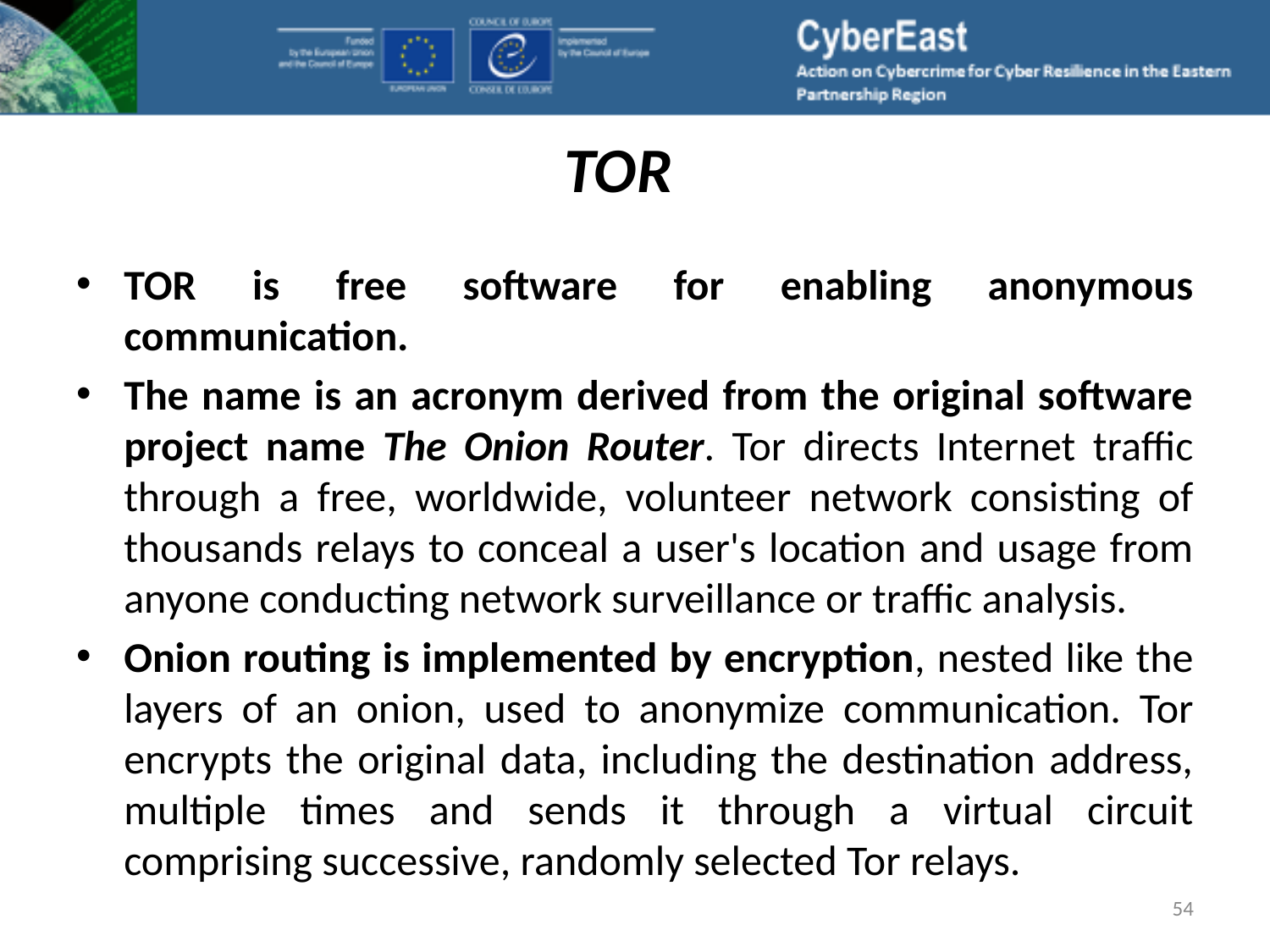

# TOR
TOR is free software for enabling anonymous communication.
The name is an acronym derived from the original software project name The Onion Router. Tor directs Internet traffic through a free, worldwide, volunteer network consisting of thousands relays to conceal a user's location and usage from anyone conducting network surveillance or traffic analysis.
Onion routing is implemented by encryption, nested like the layers of an onion, used to anonymize communication. Tor encrypts the original data, including the destination address, multiple times and sends it through a virtual circuit comprising successive, randomly selected Tor relays.
54